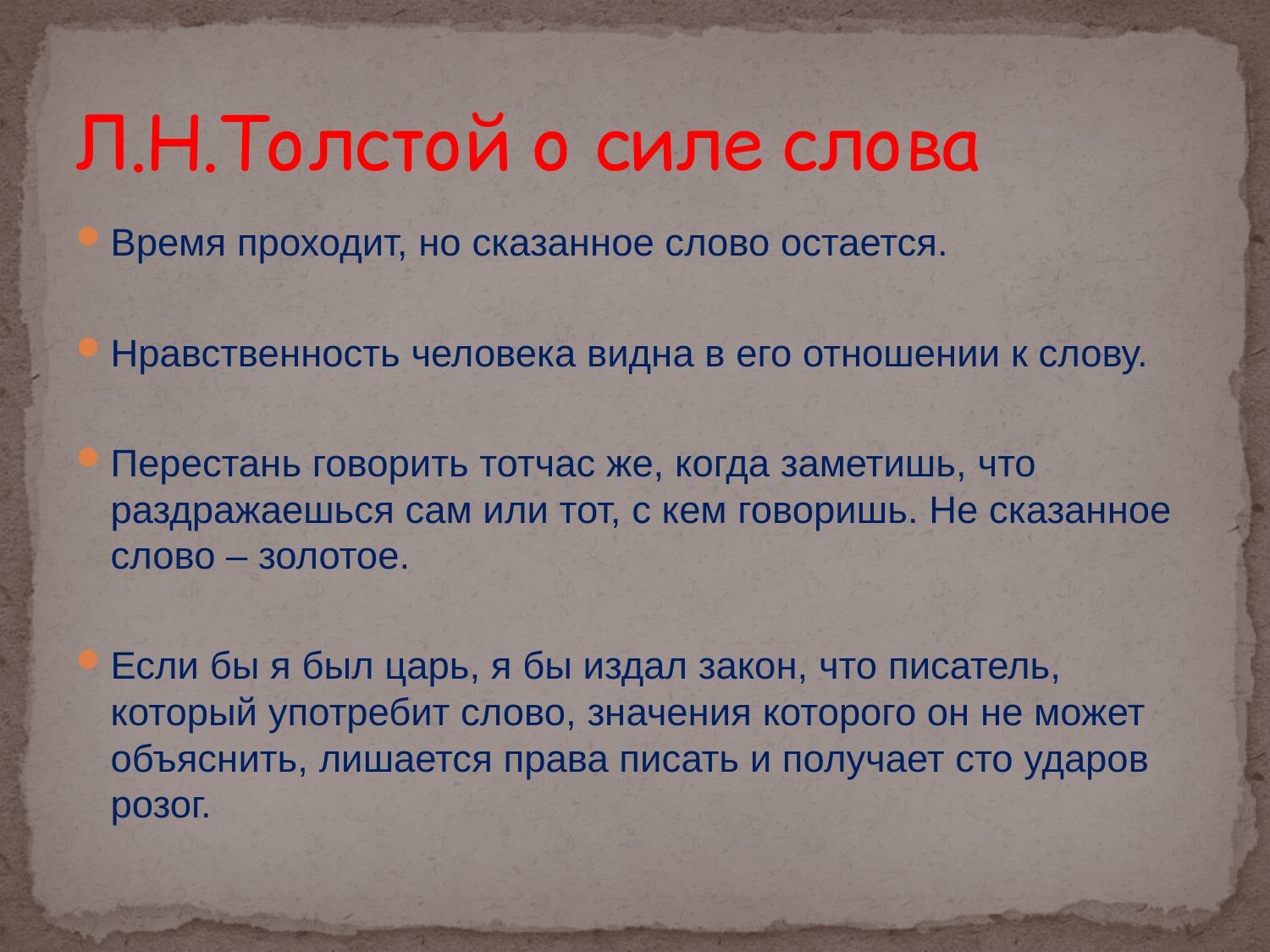

# Л.Н.Толстой о силе слова
Время проходит, но сказанное слово остается.

Нравственность человека видна в его отношении к слову.

Перестань говорить тотчас же, когда заметишь, что раздражаешься сам или тот, с кем говоришь. Не сказанное слово – золотое.

Если бы я был царь, я бы издал закон, что писатель, который употребит слово, значения которого он не может объяснить, лишается права писать и получает сто ударов розог.